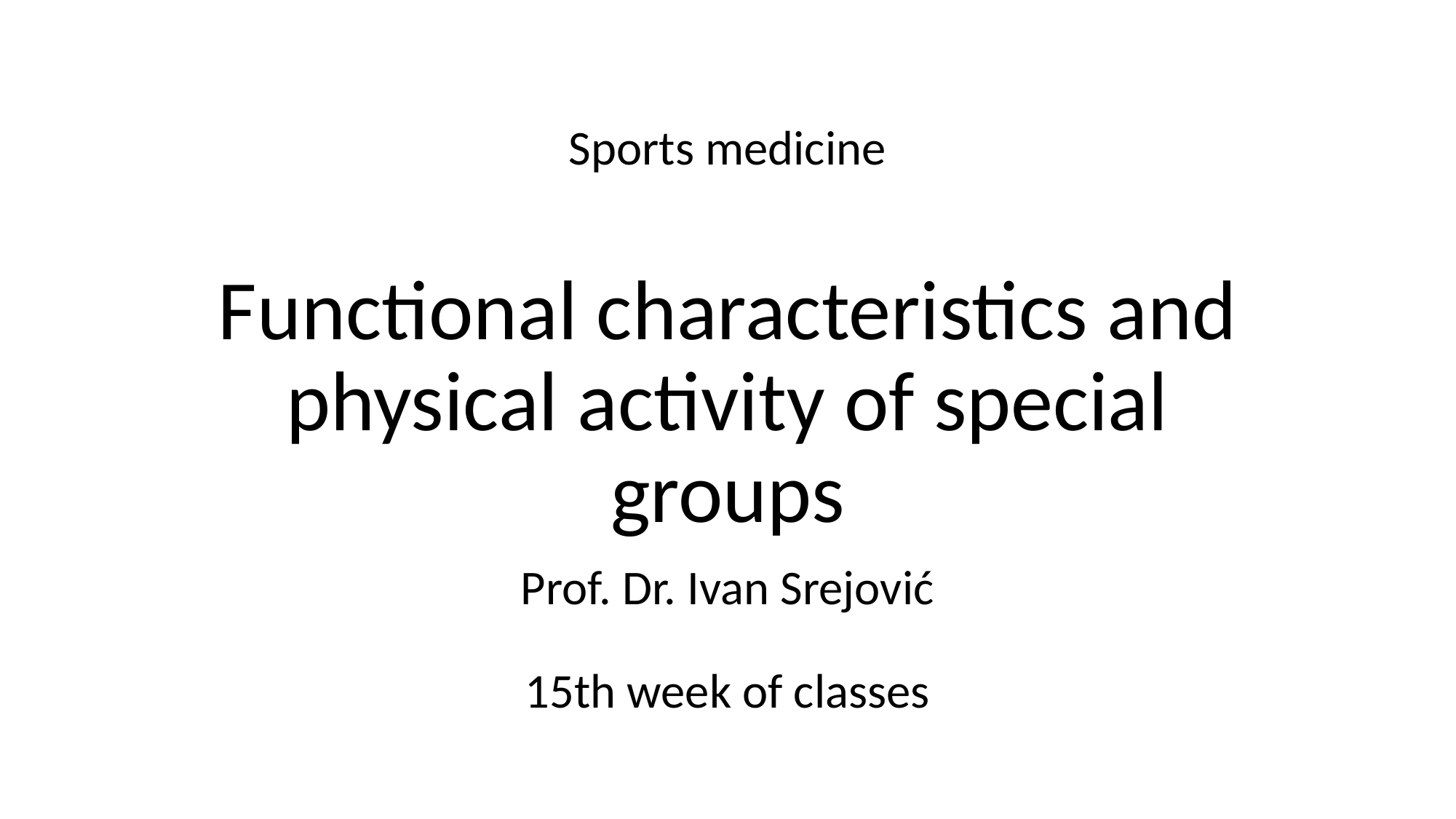

Sports medicine
# Functional characteristics and physical activity of special groups
Prof. Dr. Ivan Srejović
15th week of classes